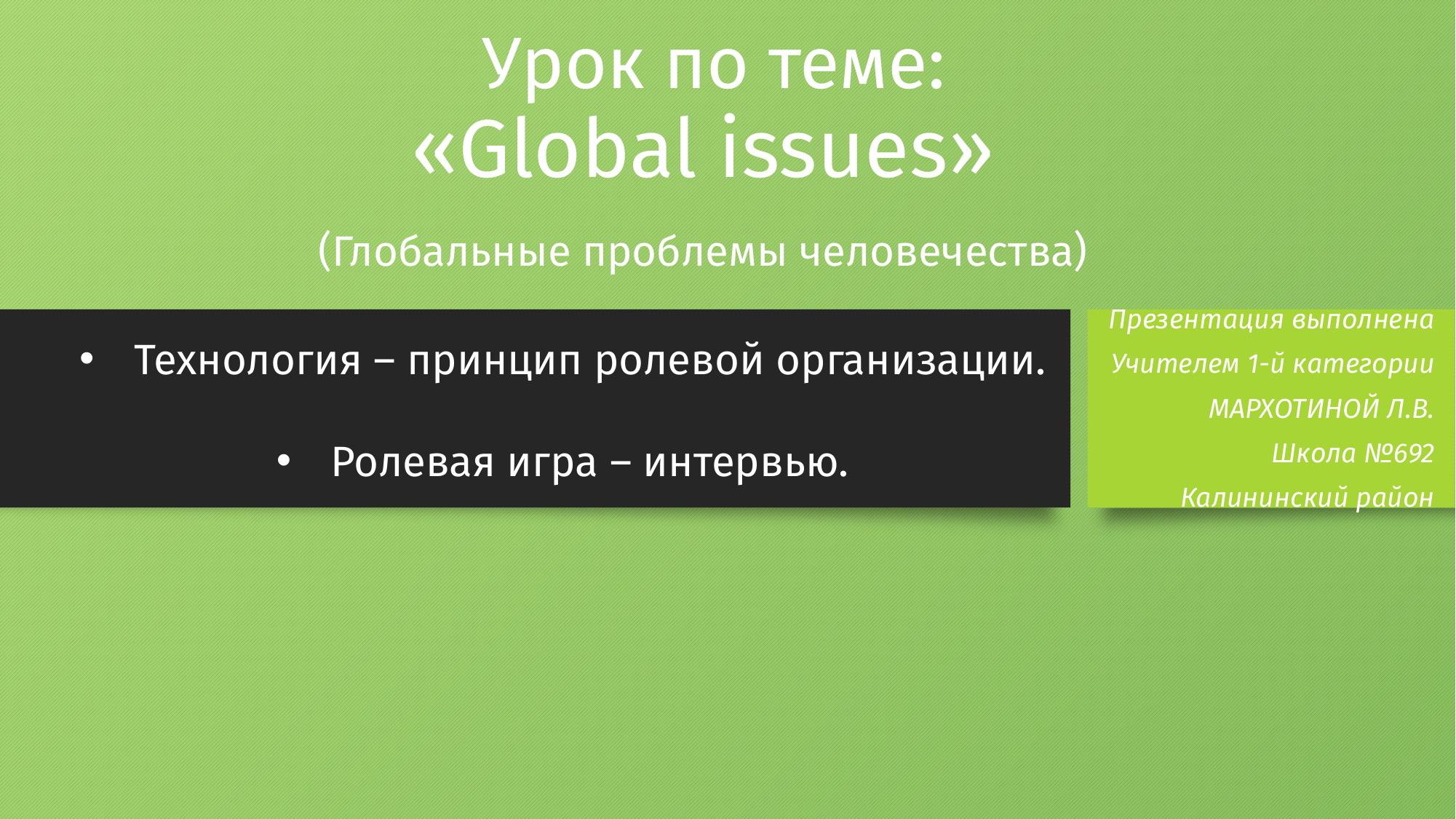

# Урок по теме: «Global issues» (Глобальные проблемы человечества)
Презентация выполнена
Учителем 1-й категории
МАРХОТИНОЙ Л.В.
Школа №692
Калининский район
Технология – принцип ролевой организации.

Ролевая игра – интервью.